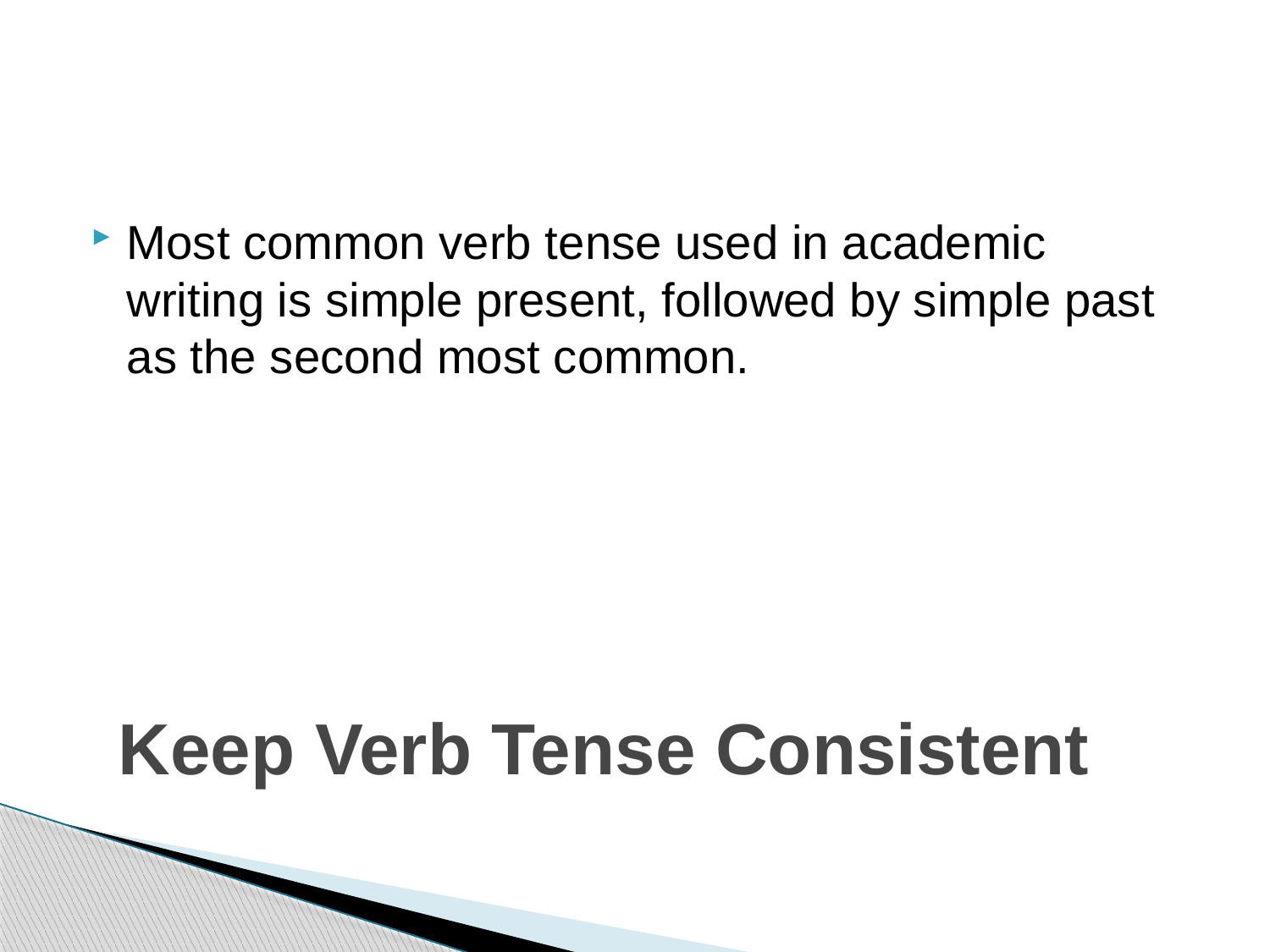

Most common verb tense used in academic writing is simple present, followed by simple past as the second most common.
# Keep Verb Tense Consistent